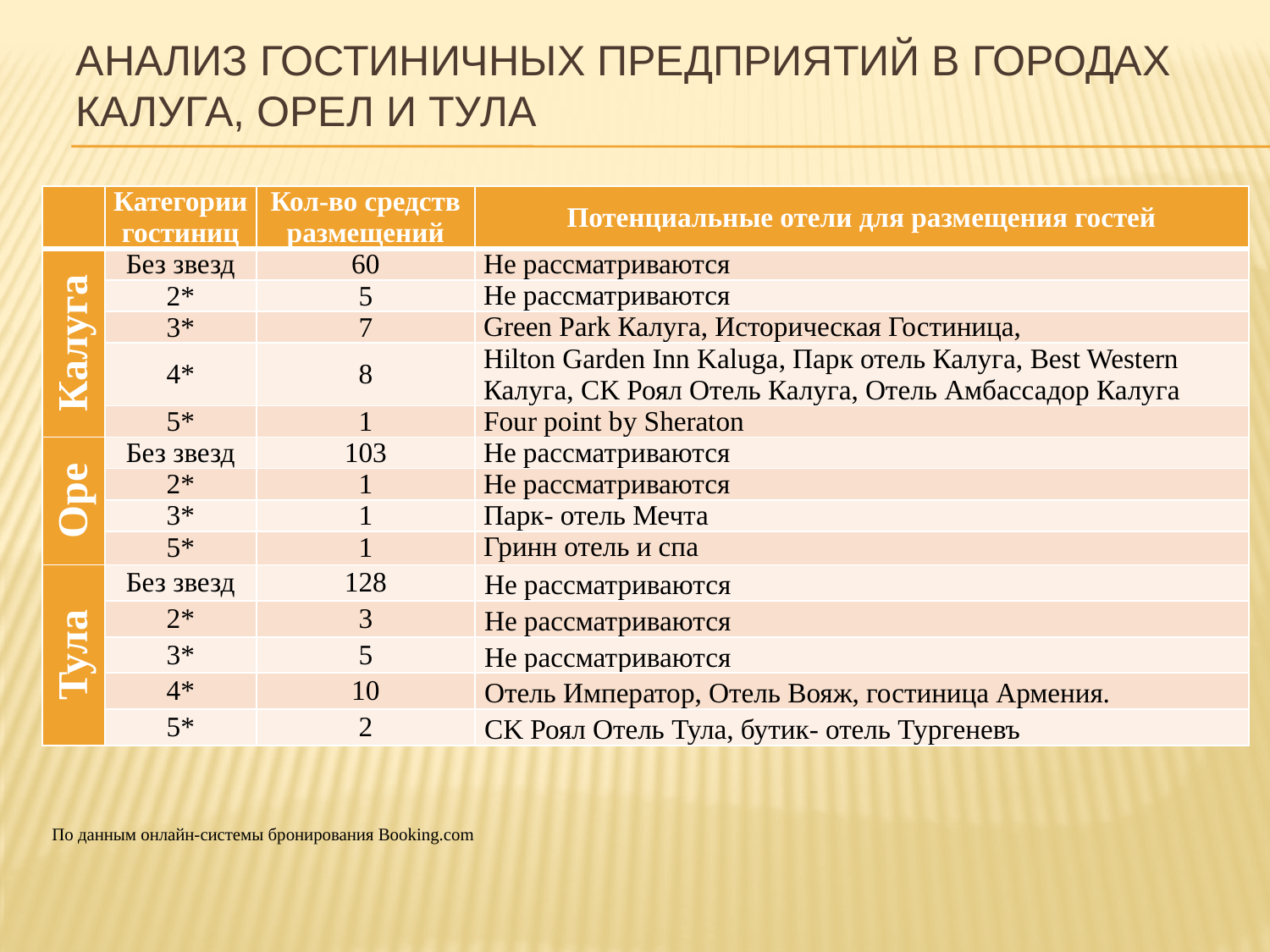

# Анализ гостиничных предприятий в городах Калуга, Орел и Тула
|  | Категории гостиниц | Кол-во средств размещений | Потенциальные отели для размещения гостей |
| --- | --- | --- | --- |
| Калуга | Без звезд | 60 | Не рассматриваются |
|  | 2\* | 5 | Не рассматриваются |
|  | 3\* | 7 | Green Park Калуга, Историческая Гостиница, |
|  | 4\* | 8 | Hilton Garden Inn Kaluga, Парк отель Калуга, Best Western Калуга, CK Роял Отель Калуга, Отель Амбассадор Калуга |
|  | 5\* | 1 | Four point by Sheraton |
| Орел | Без звезд | 103 | Не рассматриваются |
|  | 2\* | 1 | Не рассматриваются |
|  | 3\* | 1 | Парк- отель Мечта |
|  | 5\* | 1 | Гринн отель и спа |
| Тула | Без звезд | 128 | Не рассматриваются |
|  | 2\* | 3 | Не рассматриваются |
|  | 3\* | 5 | Не рассматриваются |
|  | 4\* | 10 | Отель Император, Отель Вояж, гостиница Армения. |
|  | 5\* | 2 | CK Роял Отель Тула, бутик- отель Тургеневъ |
 По данным онлайн-системы бронирования Booking.com